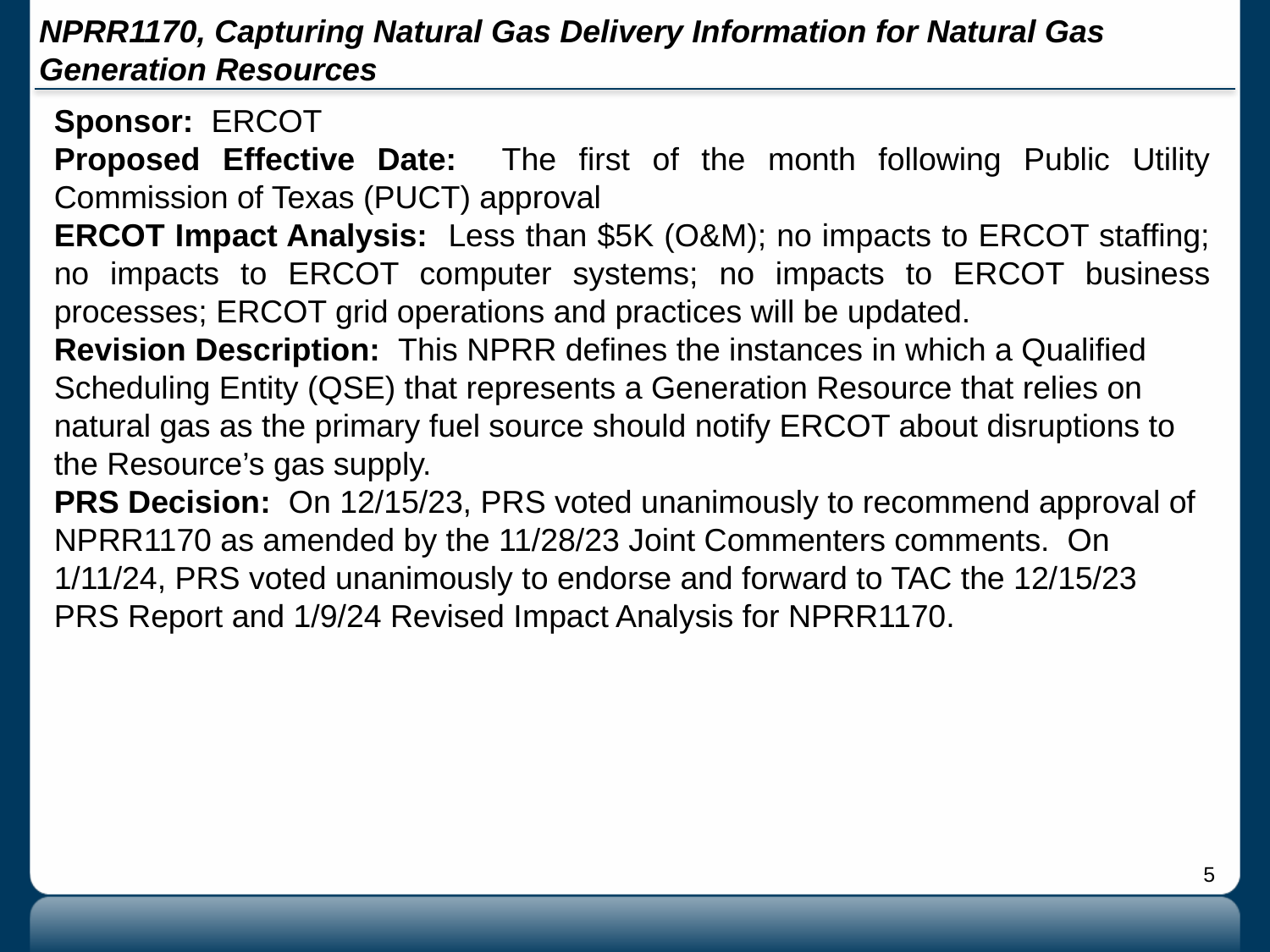

# NPRR1170, Capturing Natural Gas Delivery Information for Natural Gas Generation Resources
Sponsor:  ERCOT
Proposed Effective Date:  The first of the month following Public Utility Commission of Texas (PUCT) approval
ERCOT Impact Analysis:  Less than $5K (O&M); no impacts to ERCOT staffing; no impacts to ERCOT computer systems; no impacts to ERCOT business processes; ERCOT grid operations and practices will be updated.
Revision Description:  This NPRR defines the instances in which a Qualified Scheduling Entity (QSE) that represents a Generation Resource that relies on natural gas as the primary fuel source should notify ERCOT about disruptions to the Resource’s gas supply.
PRS Decision:  On 12/15/23, PRS voted unanimously to recommend approval of NPRR1170 as amended by the 11/28/23 Joint Commenters comments.  On 1/11/24, PRS voted unanimously to endorse and forward to TAC the 12/15/23 PRS Report and 1/9/24 Revised Impact Analysis for NPRR1170.